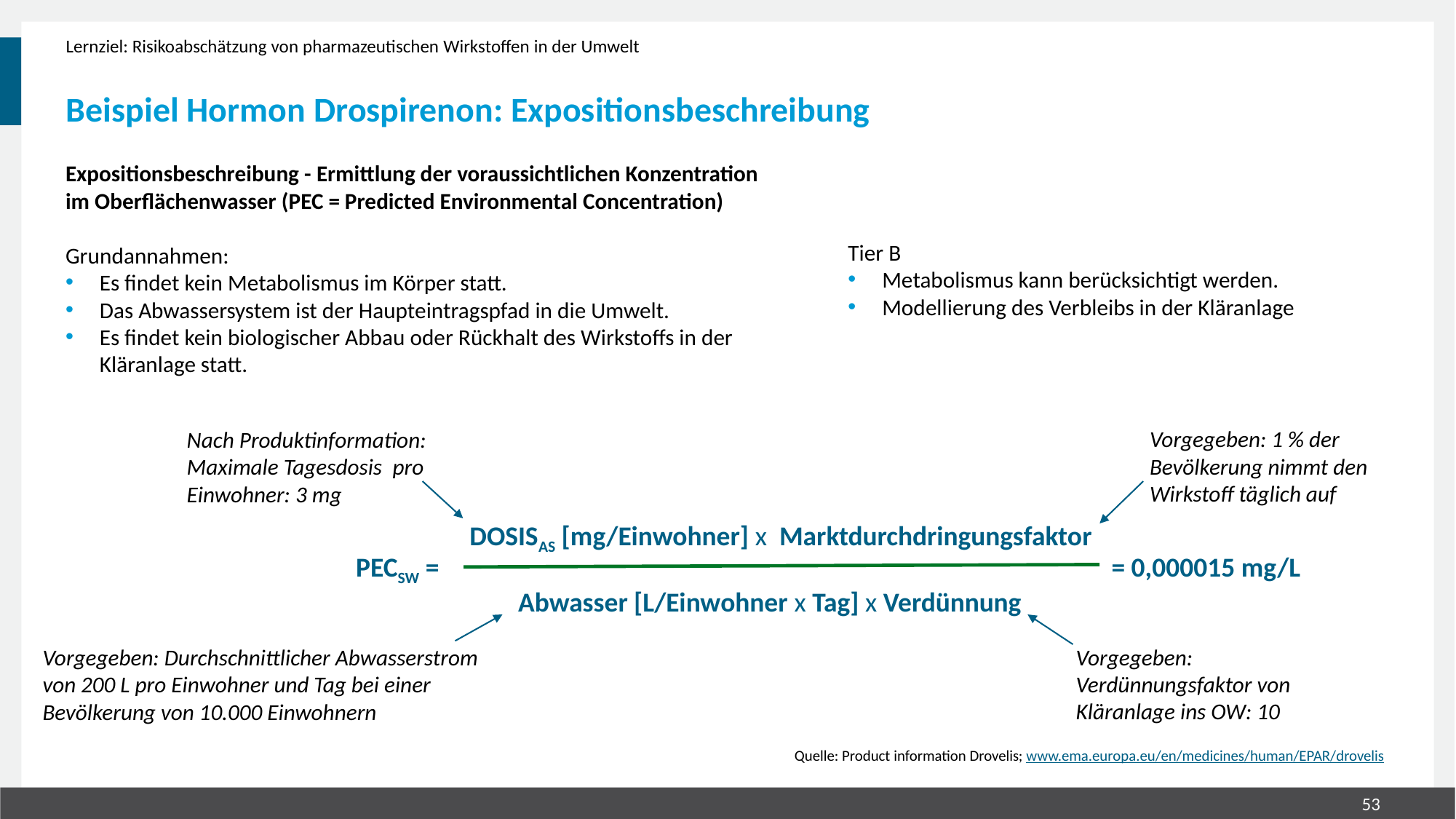

Lernziel: Risikoabschätzung von pharmazeutischen Wirkstoffen in der Umwelt

# Beispiel Hormon Drospirenon: Expositionsbeschreibung
Expositionsbeschreibung - Ermittlung der voraussichtlichen Konzentration im Oberflächenwasser (PEC = Predicted Environmental Concentration)

Grundannahmen:
Es findet kein Metabolismus im Körper statt.
Das Abwassersystem ist der Haupteintragspfad in die Umwelt.
Es findet kein biologischer Abbau oder Rückhalt des Wirkstoffs in der Kläranlage statt.
Tier B
Metabolismus kann berücksichtigt werden.
Modellierung des Verbleibs in der Kläranlage
Vorgegeben: 1 % der Bevölkerung nimmt den Wirkstoff täglich auf
Nach Produktinformation: Maximale Tagesdosis  pro Einwohner: 3 mg
DOSISAS [mg/Einwohner] x  Marktdurchdringungsfaktor
= 0,000015 mg/L
PECSW =
Abwasser [L/Einwohner x Tag] x Verdünnung
Vorgegeben: Verdünnungsfaktor von Kläranlage ins OW: 10
Vorgegeben: Durchschnittlicher Abwasserstrom von 200 L pro Einwohner und Tag bei einer Bevölkerung von 10.000 Einwohnern
Quelle: Product information Drovelis; www.ema.europa.eu/en/medicines/human/EPAR/drovelis

53